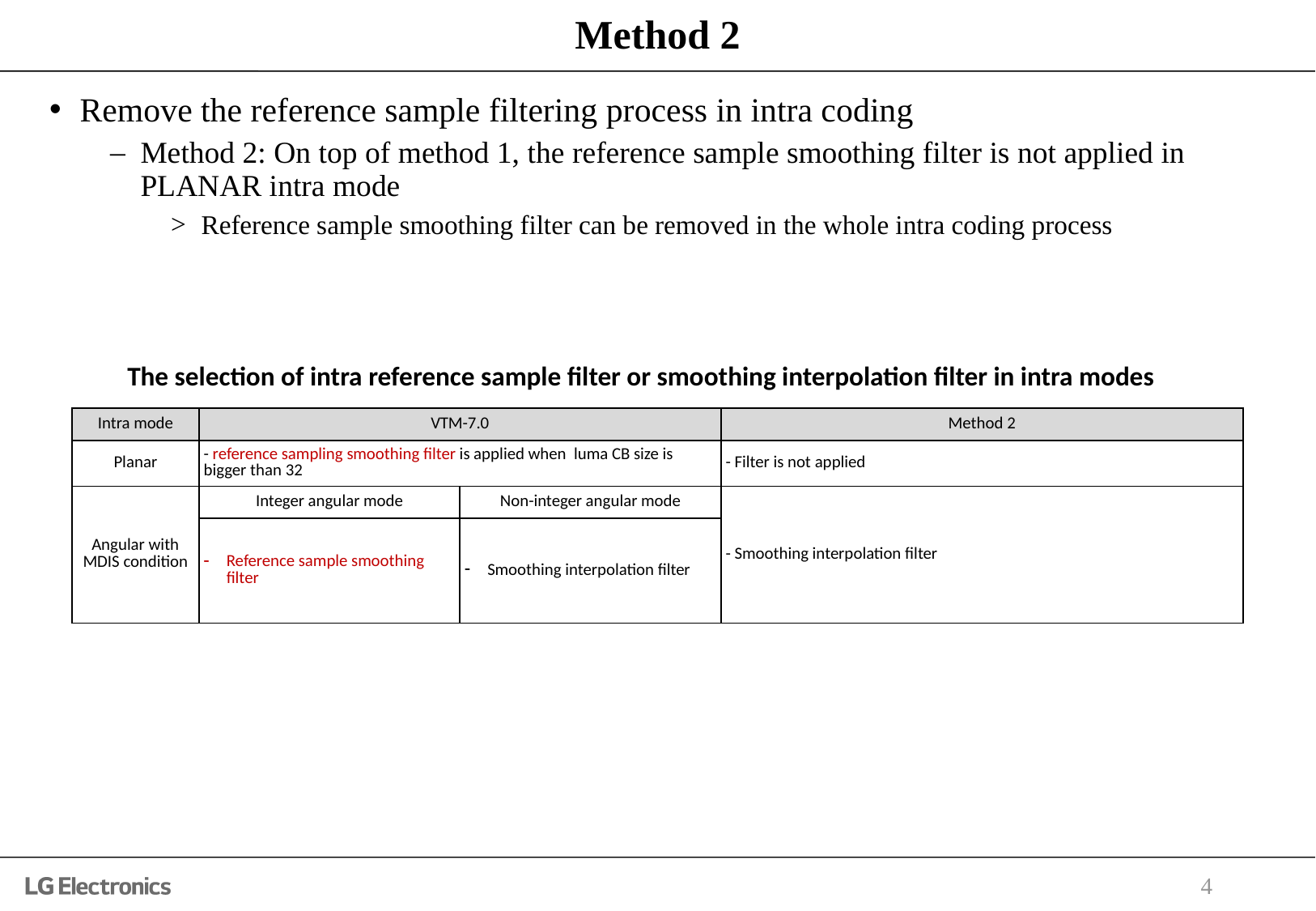

# Method 2
Remove the reference sample filtering process in intra coding
Method 2: On top of method 1, the reference sample smoothing filter is not applied in PLANAR intra mode
Reference sample smoothing filter can be removed in the whole intra coding process

The selection of intra reference sample filter or smoothing interpolation filter in intra modes
| Intra mode | VTM-7.0 |  | Method 2 |
| --- | --- | --- | --- |
| Planar | - reference sampling smoothing filter is applied when luma CB size is bigger than 32 |  | - Filter is not applied |
| Angular with MDIS condition | Integer angular mode | Non-integer angular mode | - Smoothing interpolation filter |
|  | Reference sample smoothing filter | Smoothing interpolation filter |  |
4